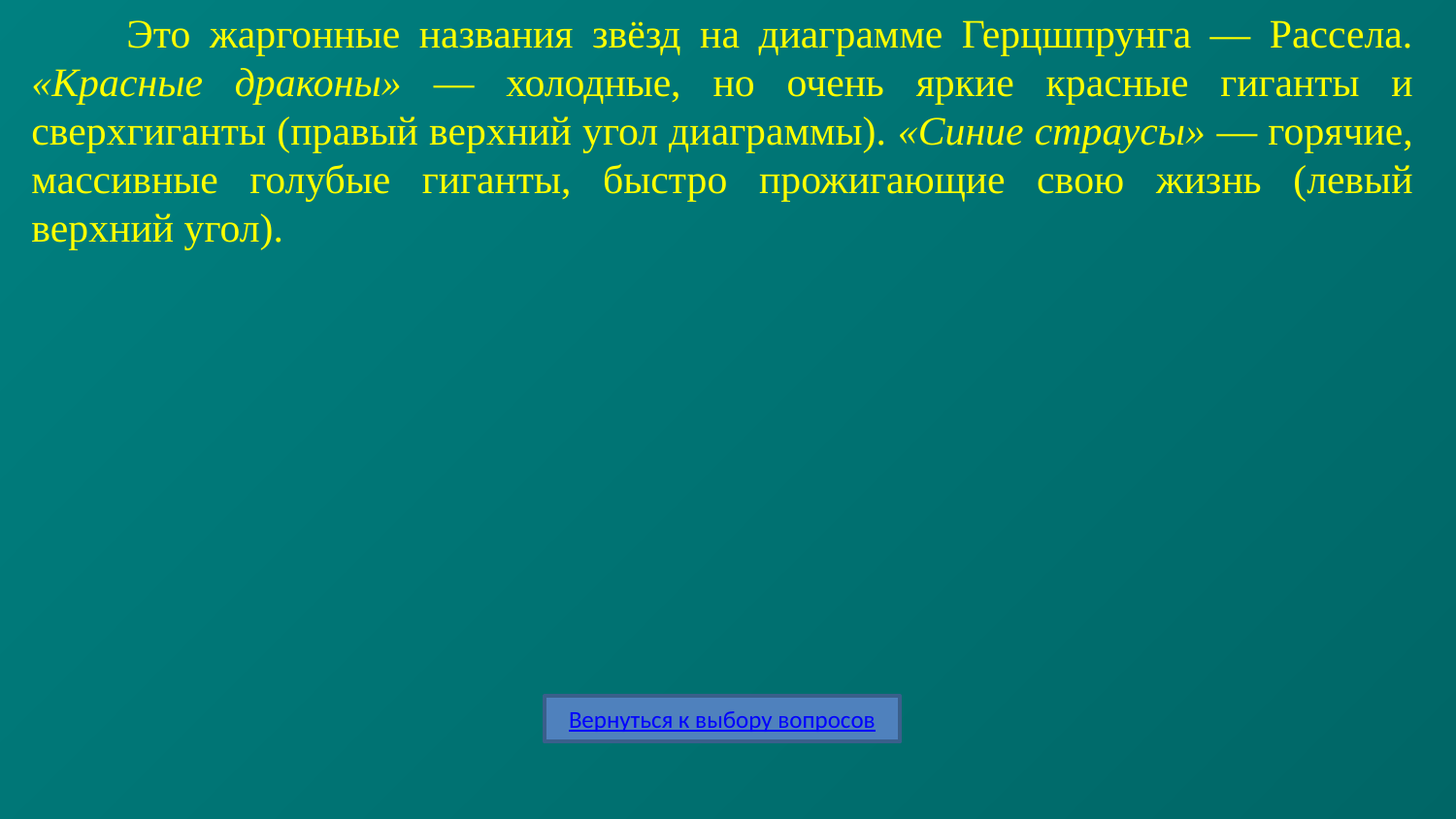

Это жаргонные названия звёзд на диаграмме Герцшпрунга — Рассела. «Красные драконы» — холодные, но очень яркие красные гиганты и сверхгиганты (правый верхний угол диаграммы). «Синие страусы» — горячие, массивные голубые гиганты, быстро прожигающие свою жизнь (левый верхний угол).